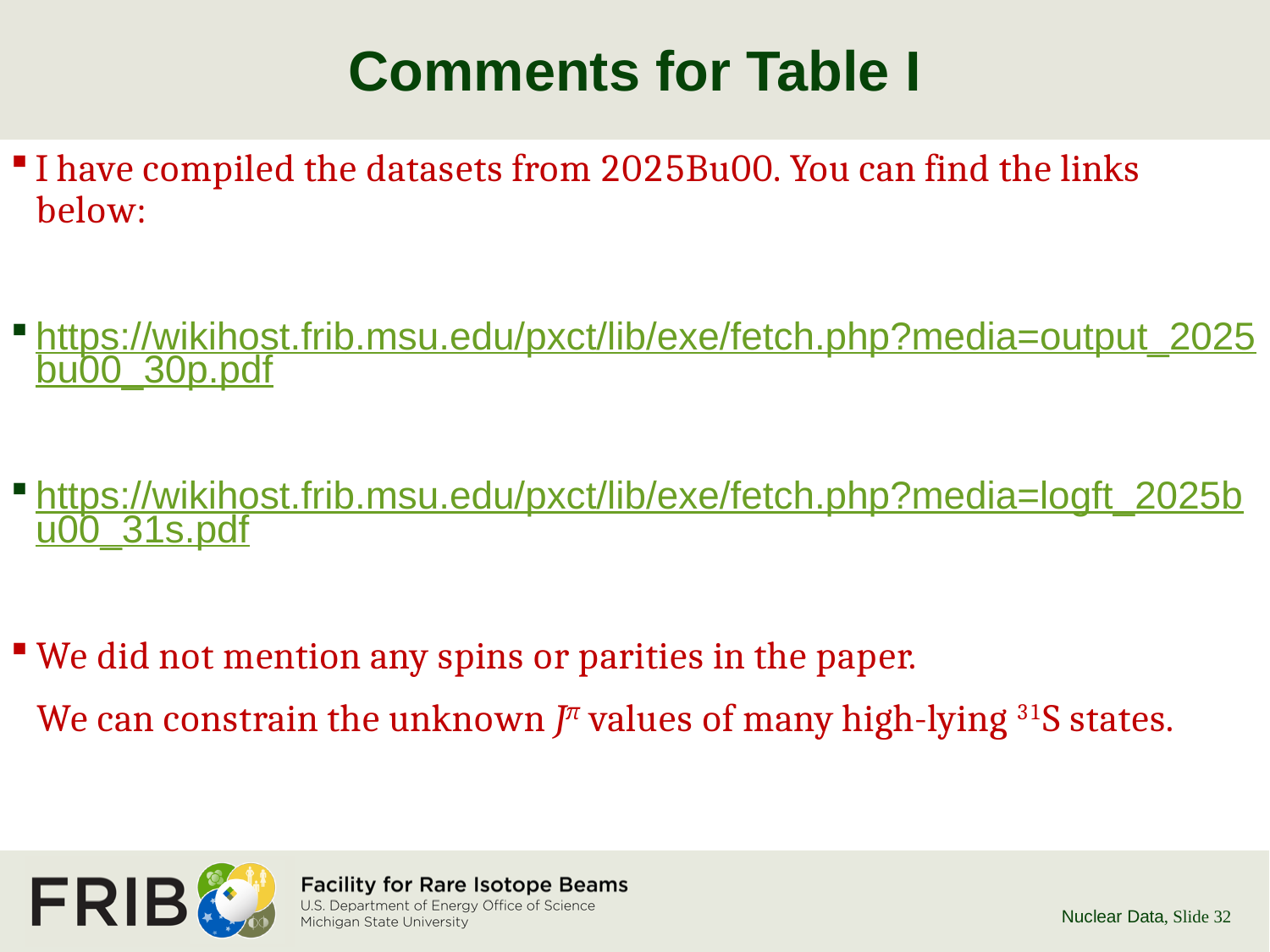

# Comments for Table I
I have compiled the datasets from 2025Bu00. You can find the links below:

https://wikihost.frib.msu.edu/pxct/lib/exe/fetch.php?media=output_2025bu00_30p.pdf

https://wikihost.frib.msu.edu/pxct/lib/exe/fetch.php?media=logft_2025bu00_31s.pdf

We did not mention any spins or parities in the paper.
We can constrain the unknown Jπ values of many high-lying 31S states.
Nuclear Data
, Slide 32